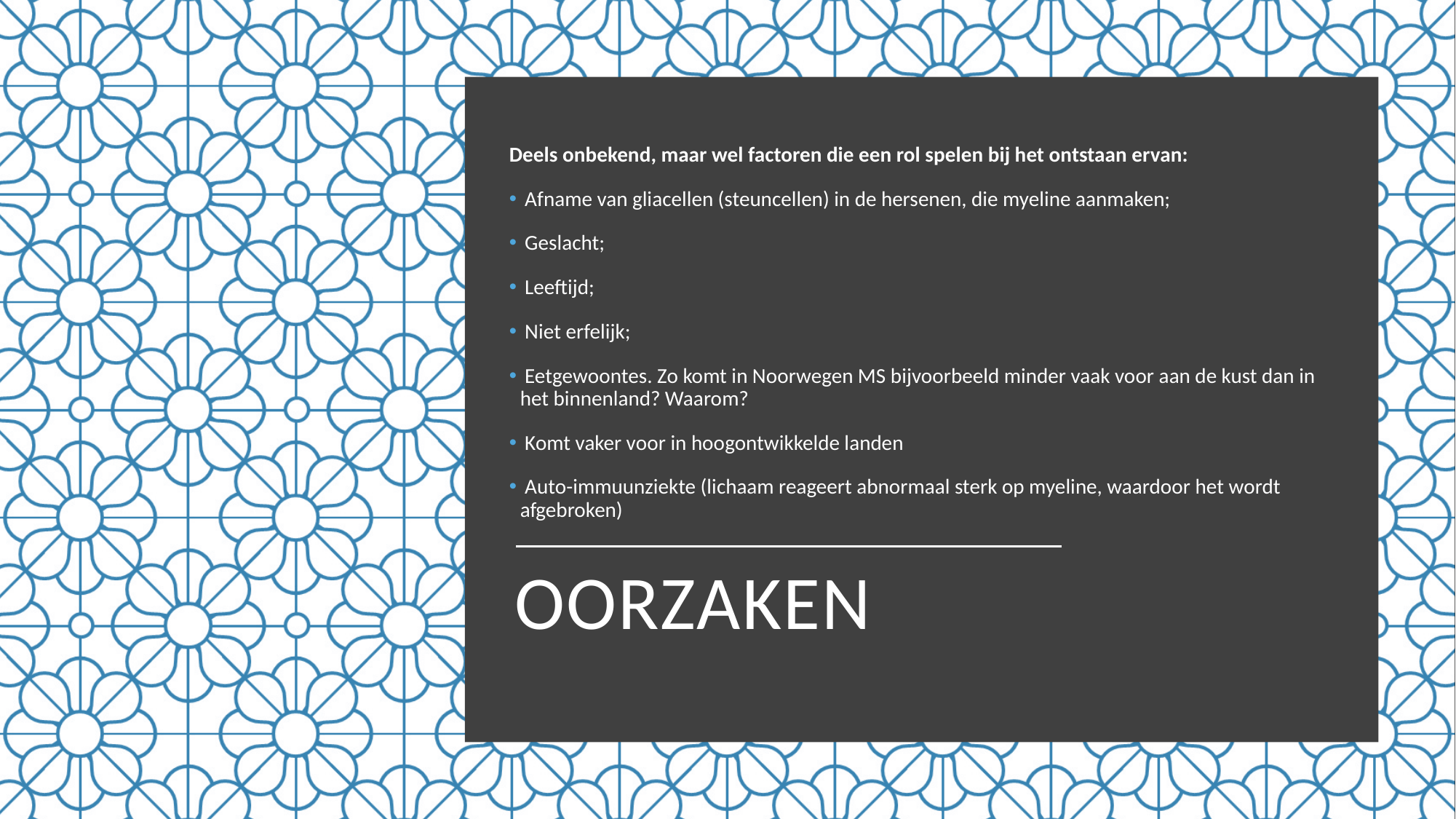

Deels onbekend, maar wel factoren die een rol spelen bij het ontstaan ervan:
 Afname van gliacellen (steuncellen) in de hersenen, die myeline aanmaken;
 Geslacht;
 Leeftijd;
 Niet erfelijk;
 Eetgewoontes. Zo komt in Noorwegen MS bijvoorbeeld minder vaak voor aan de kust dan in het binnenland? Waarom?
 Komt vaker voor in hoogontwikkelde landen
 Auto-immuunziekte (lichaam reageert abnormaal sterk op myeline, waardoor het wordt afgebroken)
# Oorzaken